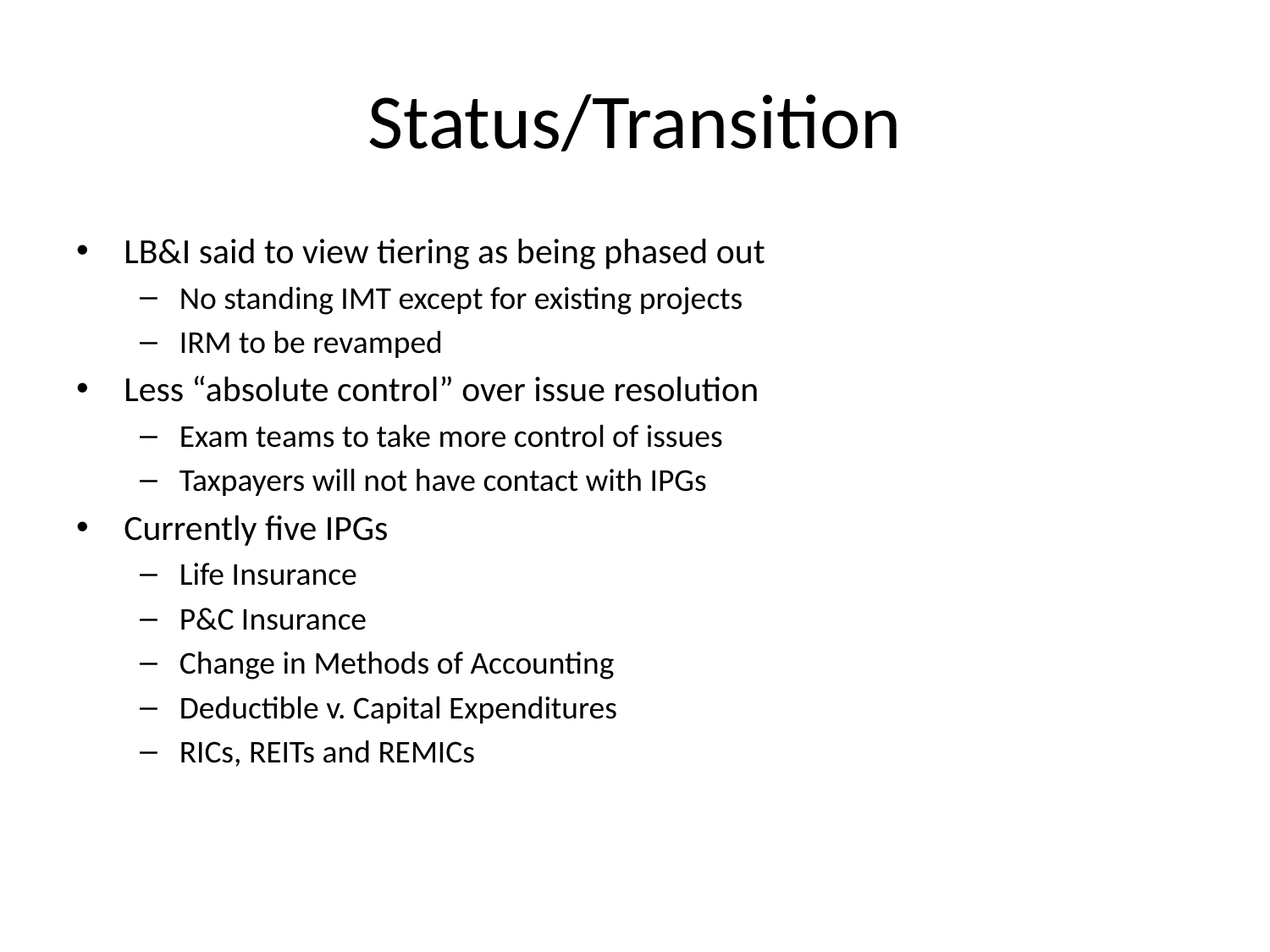

# Status/Transition
LB&I said to view tiering as being phased out
No standing IMT except for existing projects
IRM to be revamped
Less “absolute control” over issue resolution
Exam teams to take more control of issues
Taxpayers will not have contact with IPGs
Currently five IPGs
Life Insurance
P&C Insurance
Change in Methods of Accounting
Deductible v. Capital Expenditures
RICs, REITs and REMICs